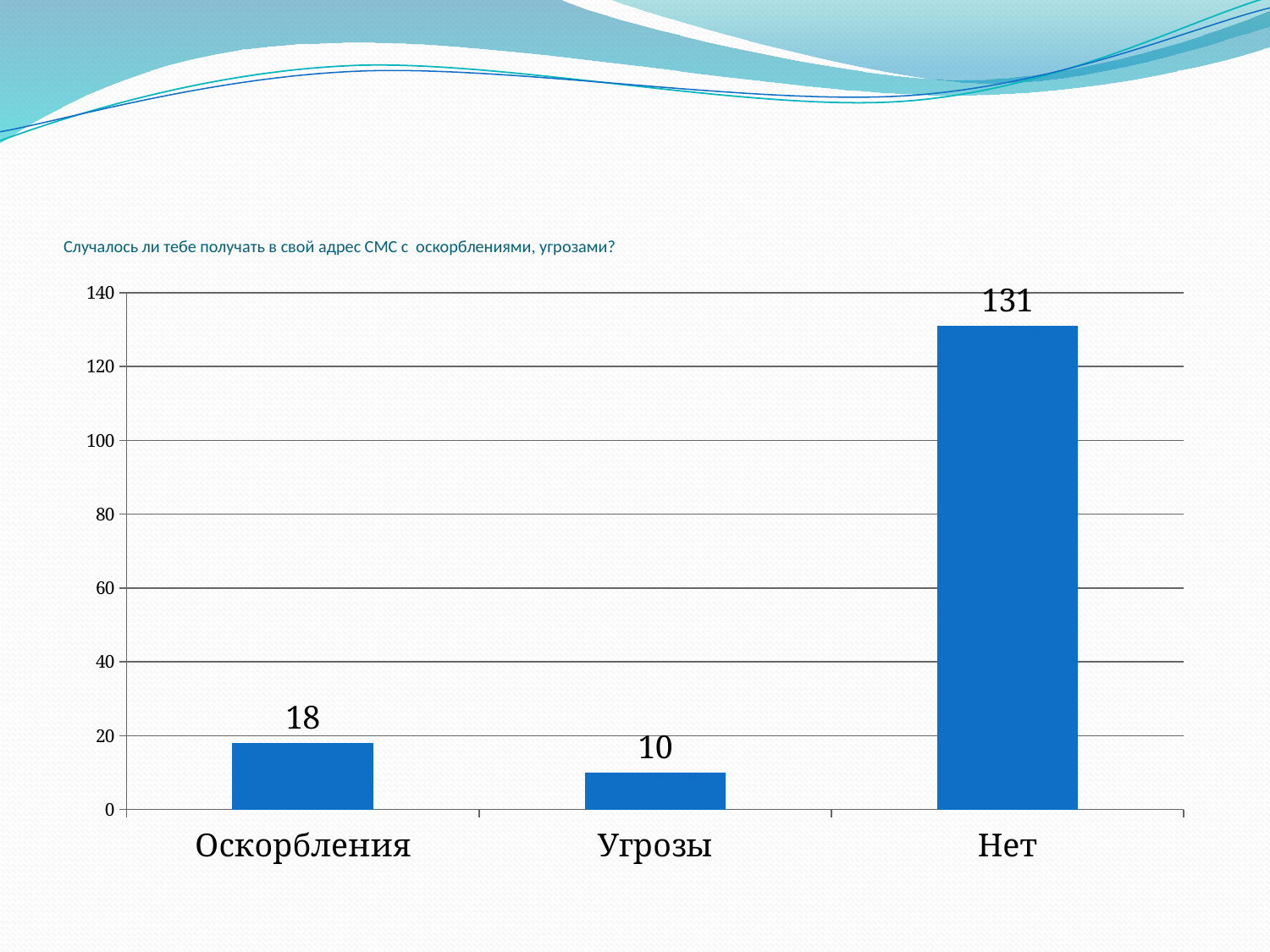

# Случалось ли тебе получать в свой адрес СМС с  оскорблениями, угрозами?

### Chart

| Category |  |
|---|---|
| Оскорбления | 18.0 |
| Угрозы | 10.0 |
| Нет | 131.0 |